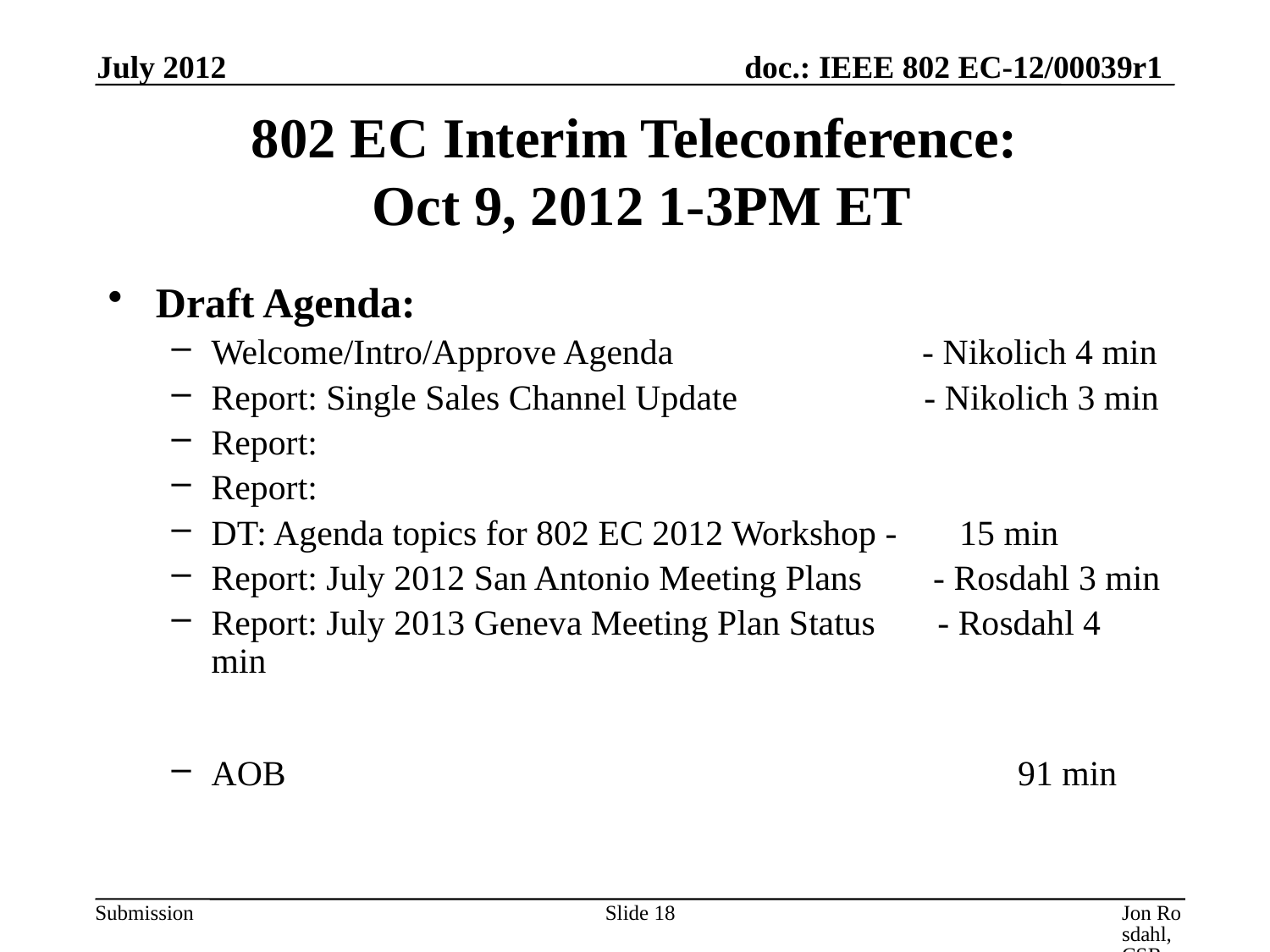

July 2012
# 802 EC Interim Teleconference: Oct 9, 2012 1-3PM ET
Draft Agenda:
Welcome/Intro/Approve Agenda                            - Nikolich 4 min
Report: Single Sales Channel Update                     - Nikolich 3 min
Report:
Report:
DT: Agenda topics for 802 EC 2012 Workshop -       15 min
Report: July 2012 San Antonio Meeting Plans        - Rosdahl 3 min
Report: July 2013 Geneva Meeting Plan Status       - Rosdahl 4 min

AOB 						     91 min
Slide 18
Jon Rosdahl, CSR